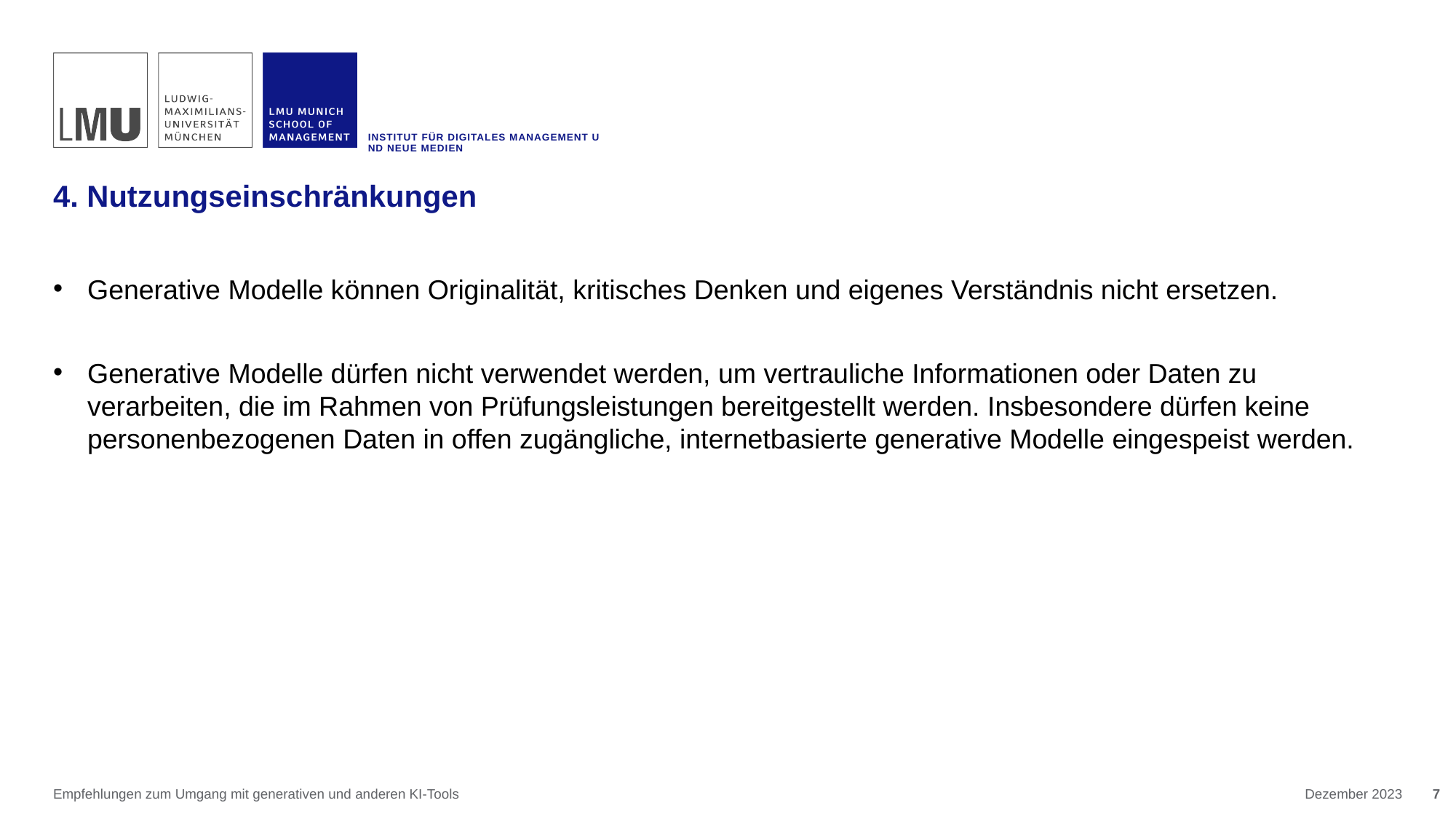

Institut für Digitales Management und Neue Medien
# 4. Nutzungseinschränkungen
Generative Modelle können Originalität, kritisches Denken und eigenes Verständnis nicht ersetzen.

Generative Modelle dürfen nicht verwendet werden, um vertrauliche Informationen oder Daten zu verarbeiten, die im Rahmen von Prüfungsleistungen bereitgestellt werden. Insbesondere dürfen keine personenbezogenen Daten in offen zugängliche, internetbasierte generative Modelle eingespeist werden.

Empfehlungen zum Umgang mit generativen und anderen KI-Tools
Dezember 2023
7